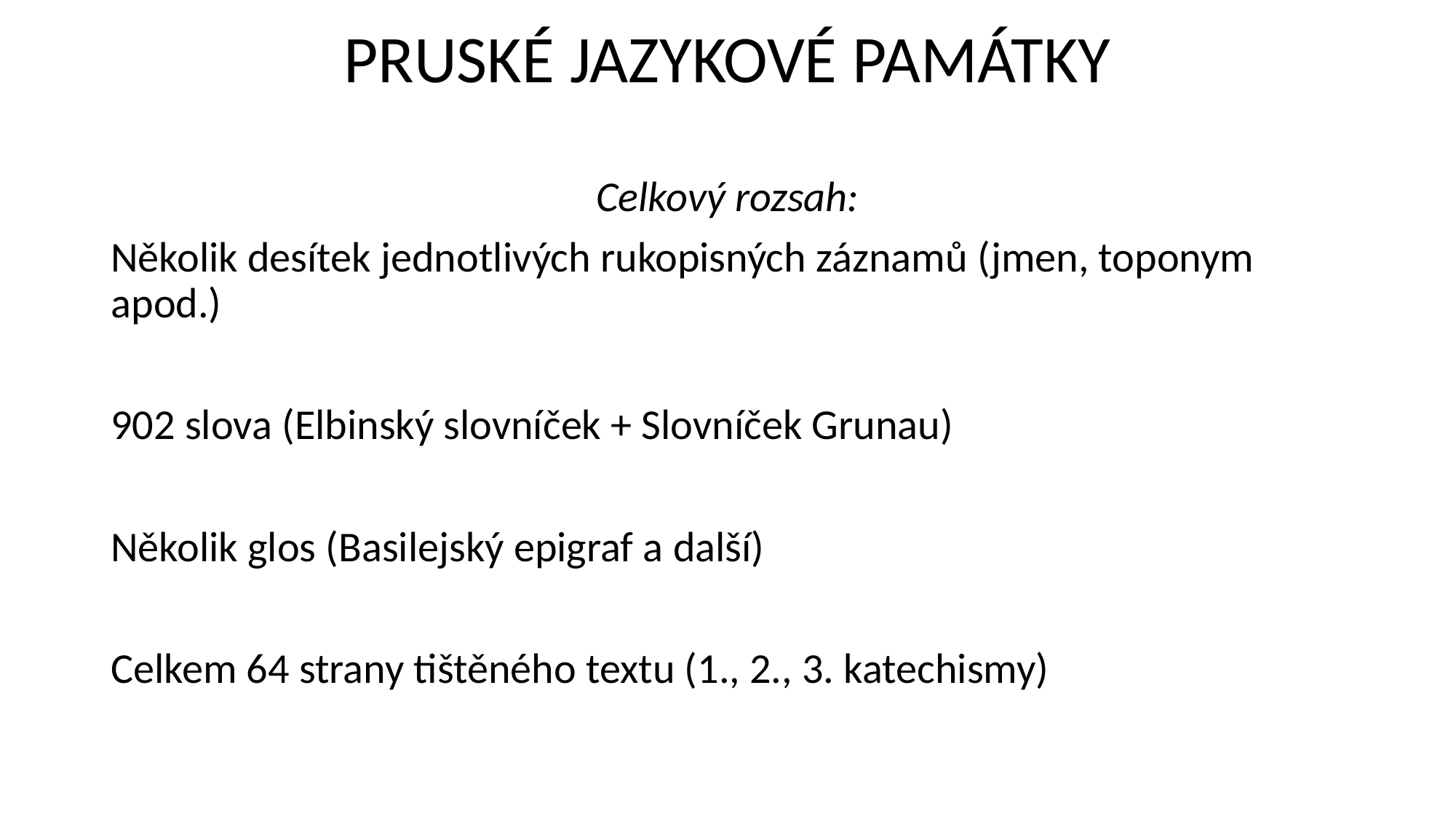

# PRUSKÉ JAZYKOVÉ PAMÁTKY

Celkový rozsah:
Několik desítek jednotlivých rukopisných záznamů (jmen, toponym apod.)

902 slova (Elbinský slovníček + Slovníček Grunau)

Několik glos (Basilejský epigraf a další)

Celkem 64 strany tištěného textu (1., 2., 3. katechismy)